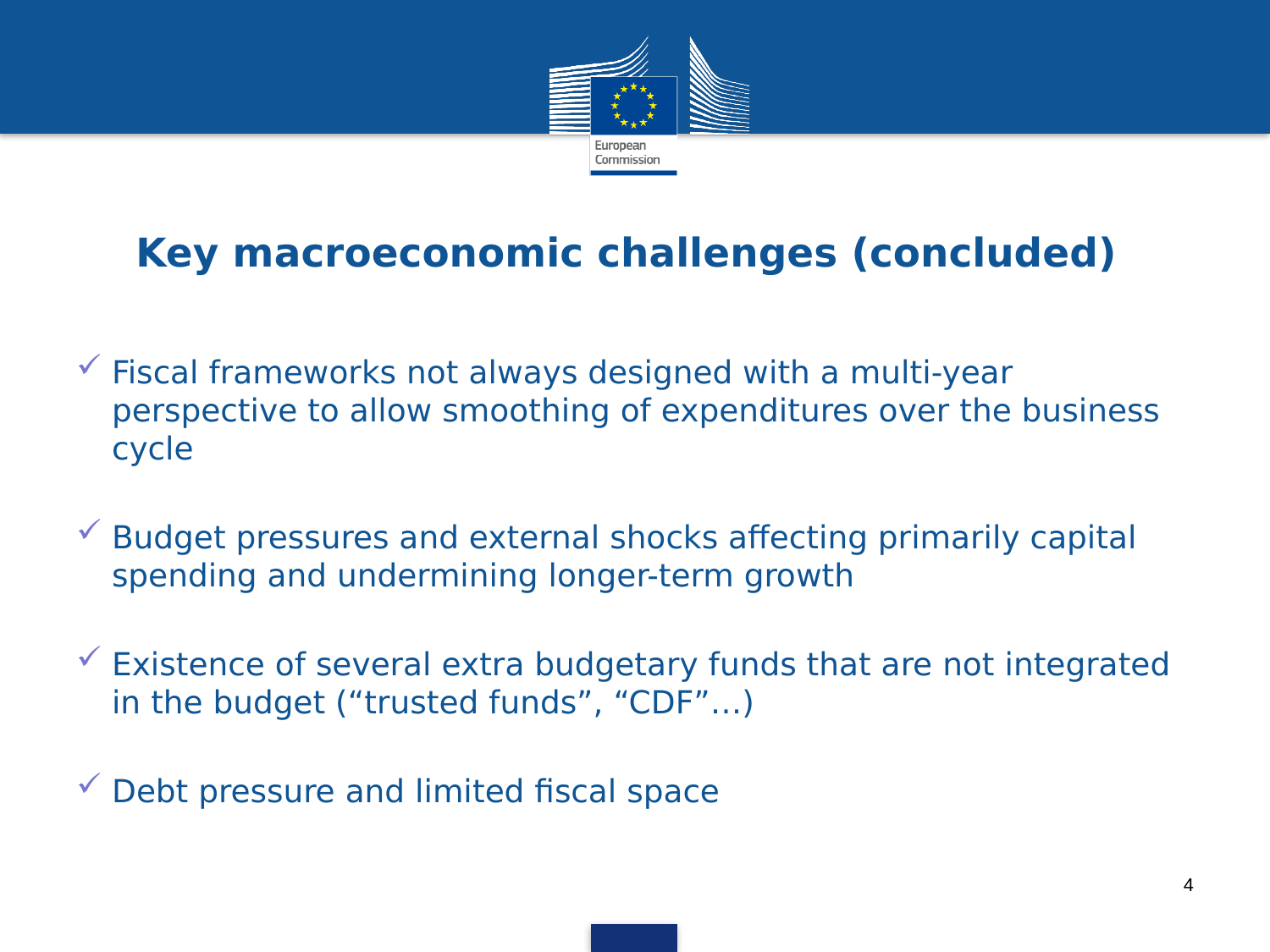

# Key macroeconomic challenges (concluded)
Fiscal frameworks not always designed with a multi-year perspective to allow smoothing of expenditures over the business cycle

Budget pressures and external shocks affecting primarily capital spending and undermining longer-term growth

Existence of several extra budgetary funds that are not integrated in the budget (“trusted funds”, “CDF”…)

Debt pressure and limited fiscal space
4